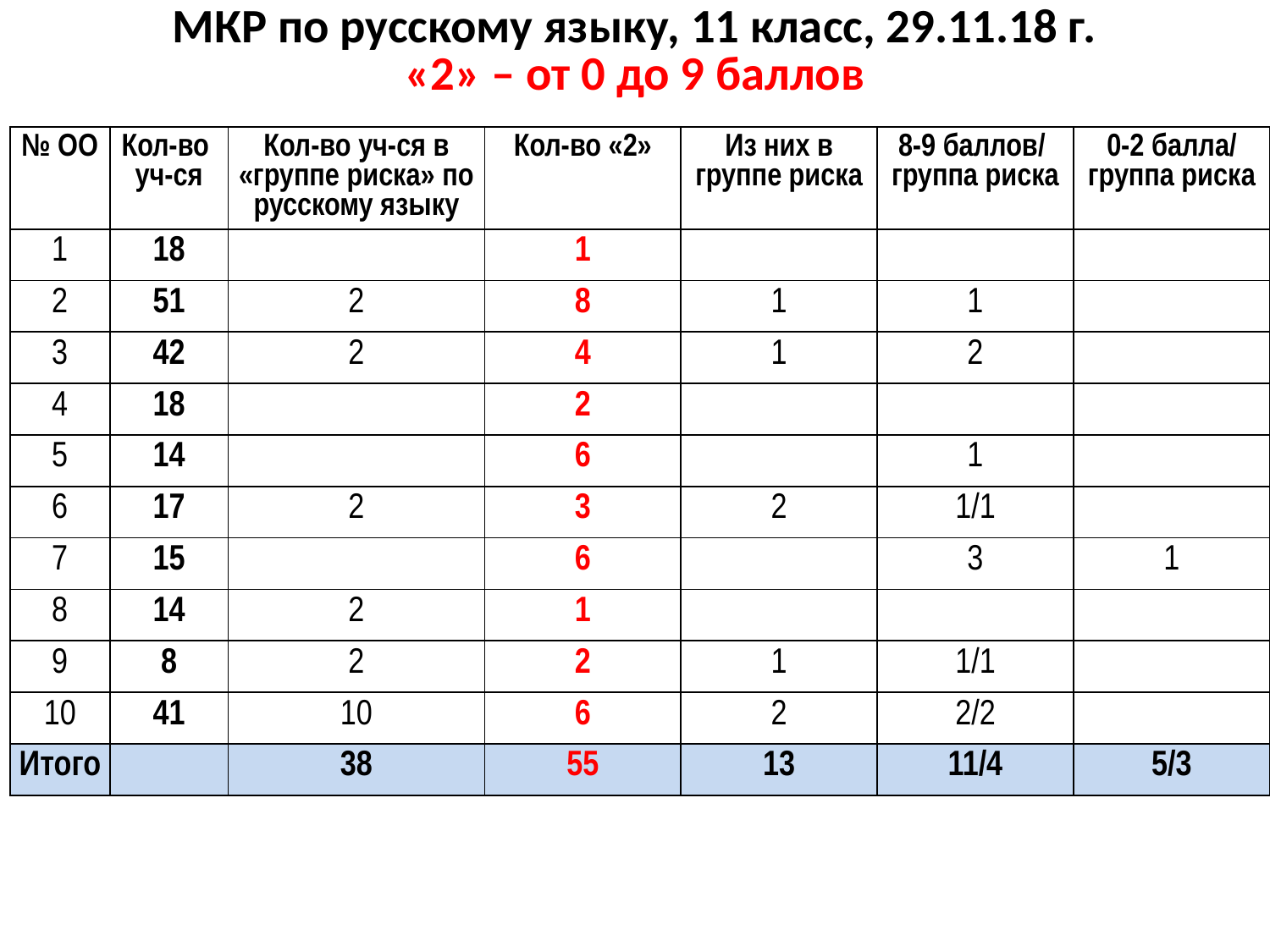

# МКР по русскому языку, 11 класс, 29.11.18 г. «2» – от 0 до 9 баллов
| № ОО | Кол-во уч-ся | Кол-во уч-ся в «группе риска» по русскому языку | Кол-во «2» | Из них в группе риска | 8-9 баллов/ группа риска | 0-2 балла/ группа риска |
| --- | --- | --- | --- | --- | --- | --- |
| 1 | 18 |  | 1 |  |  |  |
| 2 | 51 | 2 | 8 | 1 | 1 |  |
| 3 | 42 | 2 | 4 | 1 | 2 |  |
| 4 | 18 |  | 2 |  |  |  |
| 5 | 14 |  | 6 |  | 1 |  |
| 6 | 17 | 2 | 3 | 2 | 1/1 |  |
| 7 | 15 |  | 6 |  | 3 | 1 |
| 8 | 14 | 2 | 1 |  |  |  |
| 9 | 8 | 2 | 2 | 1 | 1/1 |  |
| 10 | 41 | 10 | 6 | 2 | 2/2 |  |
| Итого |  | 38 | 55 | 13 | 11/4 | 5/3 |